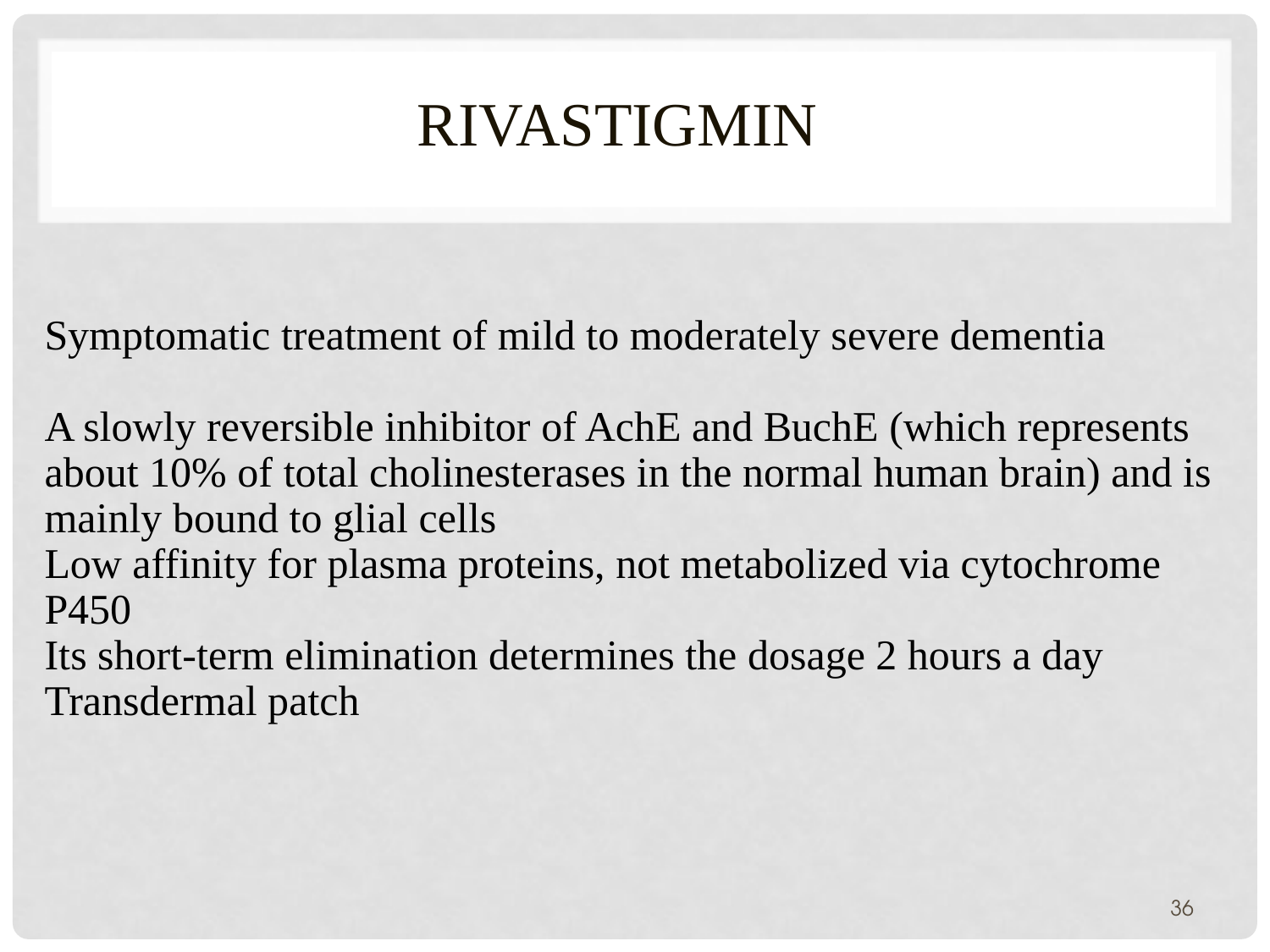

# RIVASTIGMIN

Symptomatic treatment of mild to moderately severe dementia

A slowly reversible inhibitor of AchE and BuchE (which represents about 10% of total cholinesterases in the normal human brain) and is mainly bound to glial cells
Low affinity for plasma proteins, not metabolized via cytochrome P450
Its short-term elimination determines the dosage 2 hours a day
Transdermal patch
36